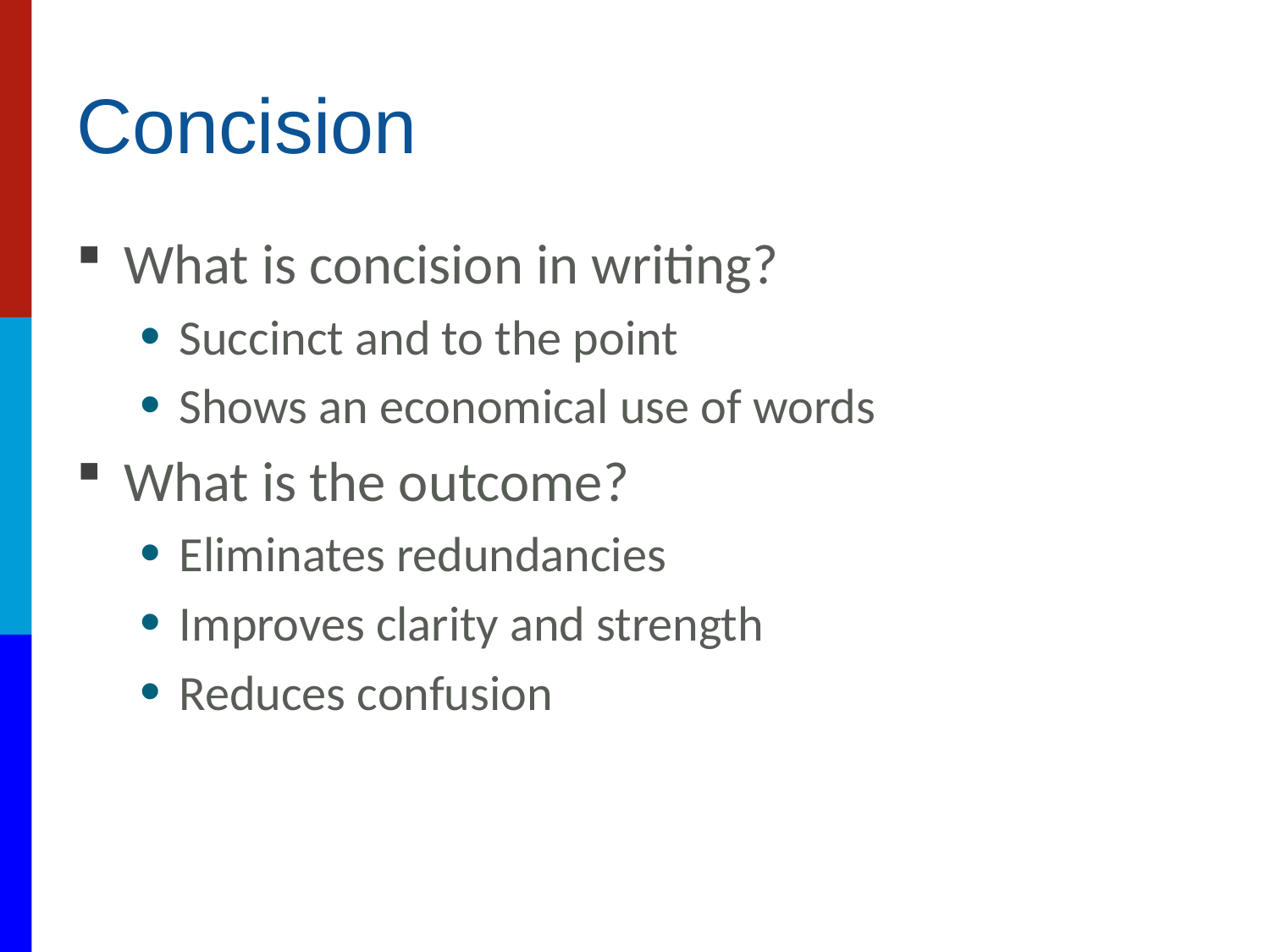

# Concision
What is concision in writing?
Succinct and to the point
Shows an economical use of words
What is the outcome?
Eliminates redundancies
Improves clarity and strength
Reduces confusion